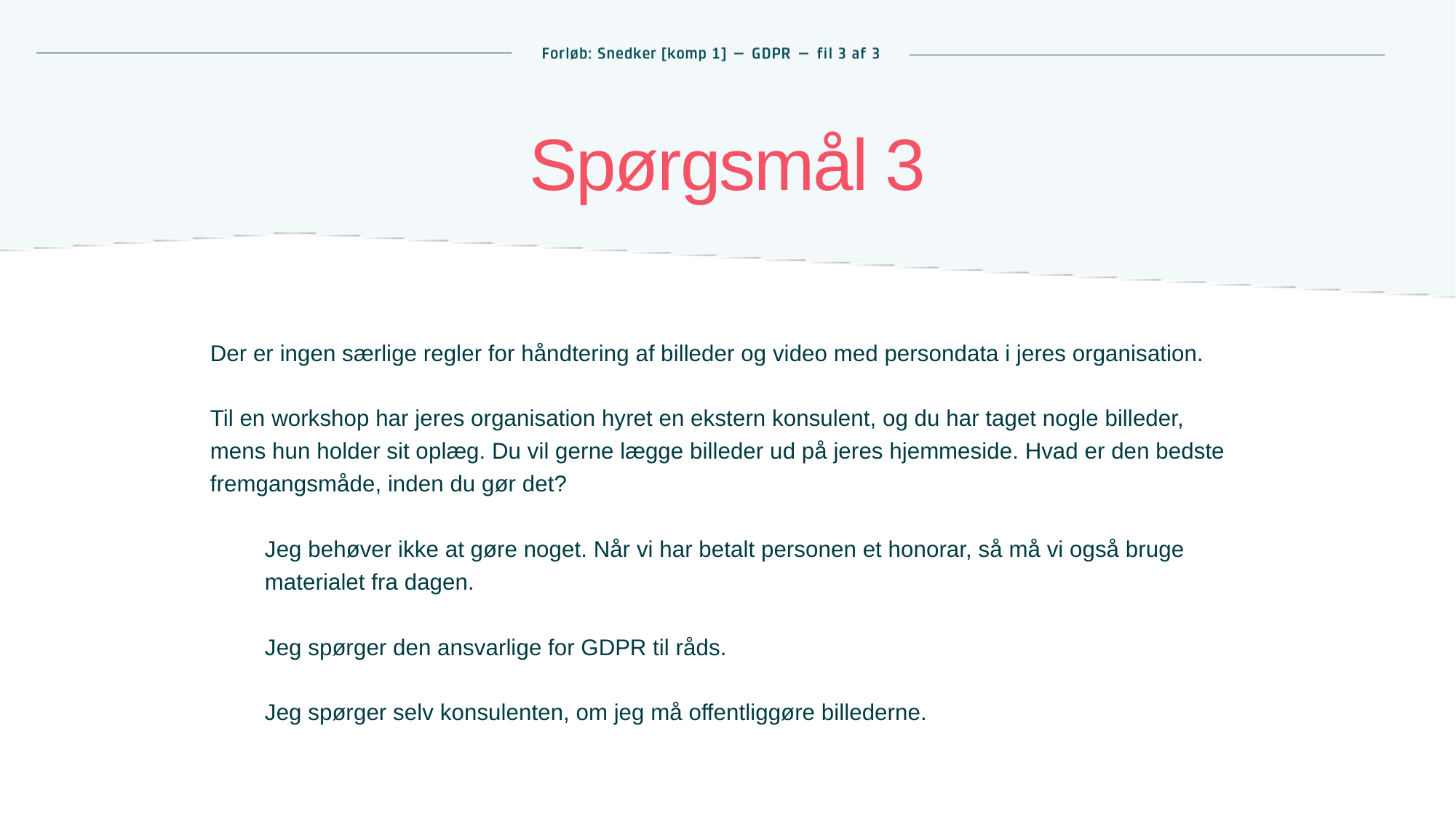

# Spørgsmål 3
Der er ingen særlige regler for håndtering af billeder og video med persondata i jeres organisation.

Til en workshop har jeres organisation hyret en ekstern konsulent, og du har taget nogle billeder,
mens hun holder sit oplæg. Du vil gerne lægge billeder ud på jeres hjemmeside. Hvad er den bedste fremgangsmåde, inden du gør det?
Jeg behøver ikke at gøre noget. Når vi har betalt personen et honorar, så må vi også bruge
materialet fra dagen.
Jeg spørger den ansvarlige for GDPR til råds.
Jeg spørger selv konsulenten, om jeg må offentliggøre billederne.
8